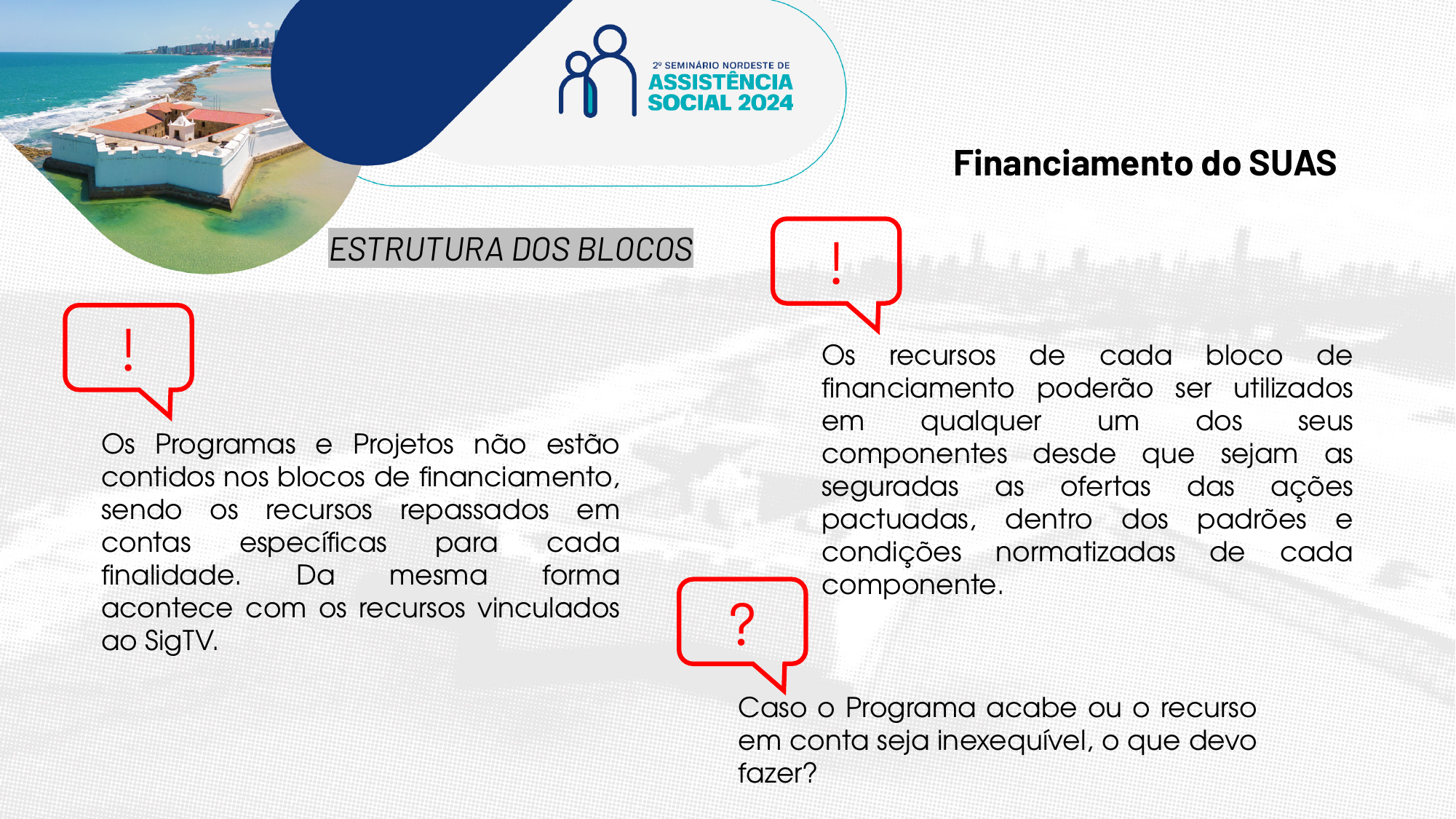

Financiamento do SUAS
!
ESTRUTURA DOS BLOCOS
!
Os recursos de cada bloco de financiamento poderão ser utilizados em qualquer um dos seus componentes desde que sejam as seguradas as ofertas das ações pactuadas, dentro dos padrões e condições normatizadas de cada componente.
Os Programas e Projetos não estão contidos nos blocos de financiamento, sendo os recursos repassados em contas específicas para cada finalidade. Da mesma forma acontece com os recursos vinculados ao SigTV.
?
Caso o Programa acabe ou o recurso em conta seja inexequível, o que devo fazer?